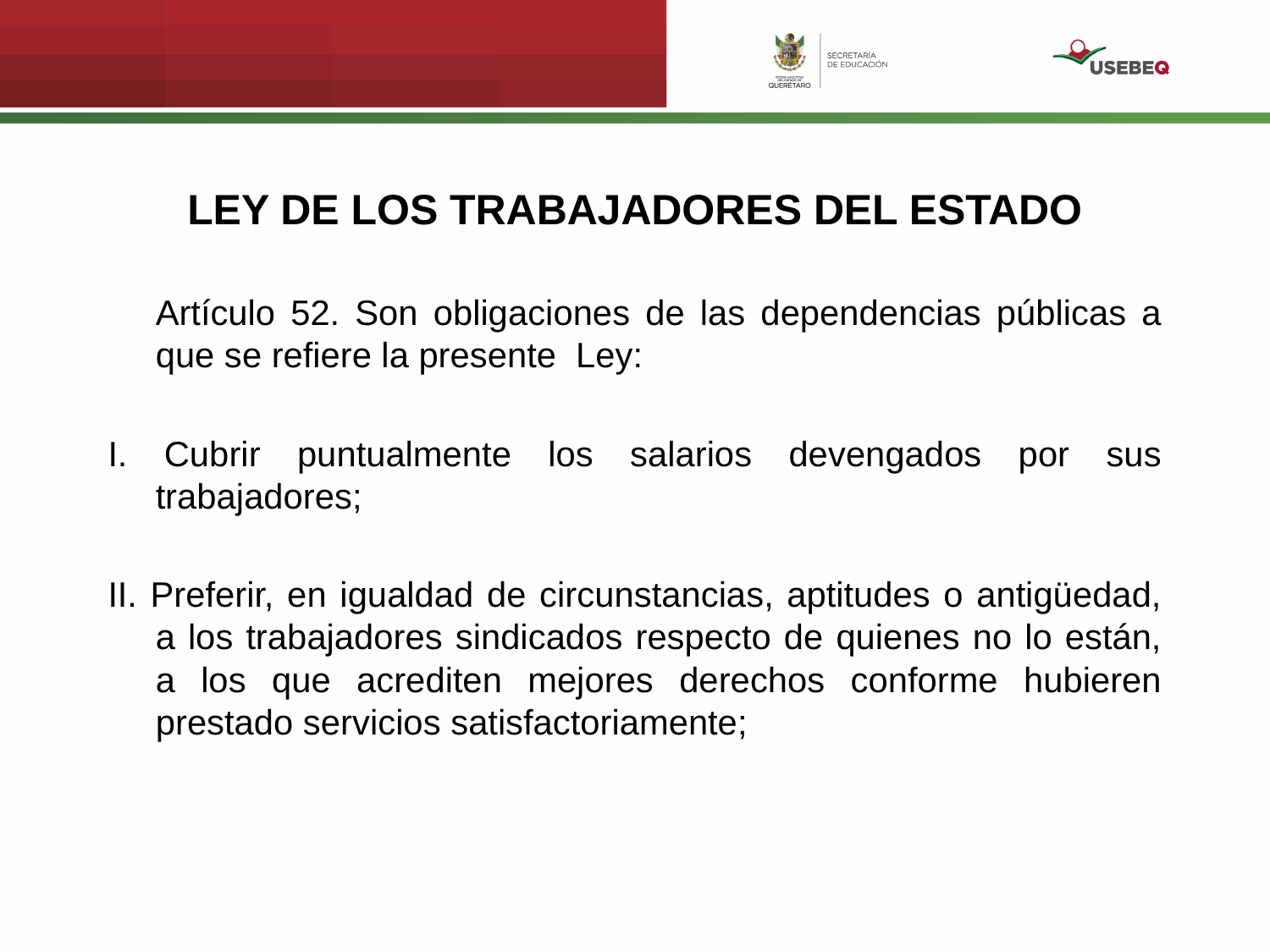

LEY DE LOS TRABAJADORES DEL ESTADO

	Artículo 52. Son obligaciones de las dependencias públicas a que se refiere la presente  Ley:

I. Cubrir puntualmente los salarios devengados por sus trabajadores;

II. Preferir, en igualdad de circunstancias, aptitudes o antigüedad, a los trabajadores sindicados respecto de quienes no lo están, a los que acrediten mejores derechos conforme hubieren prestado servicios satisfactoriamente;